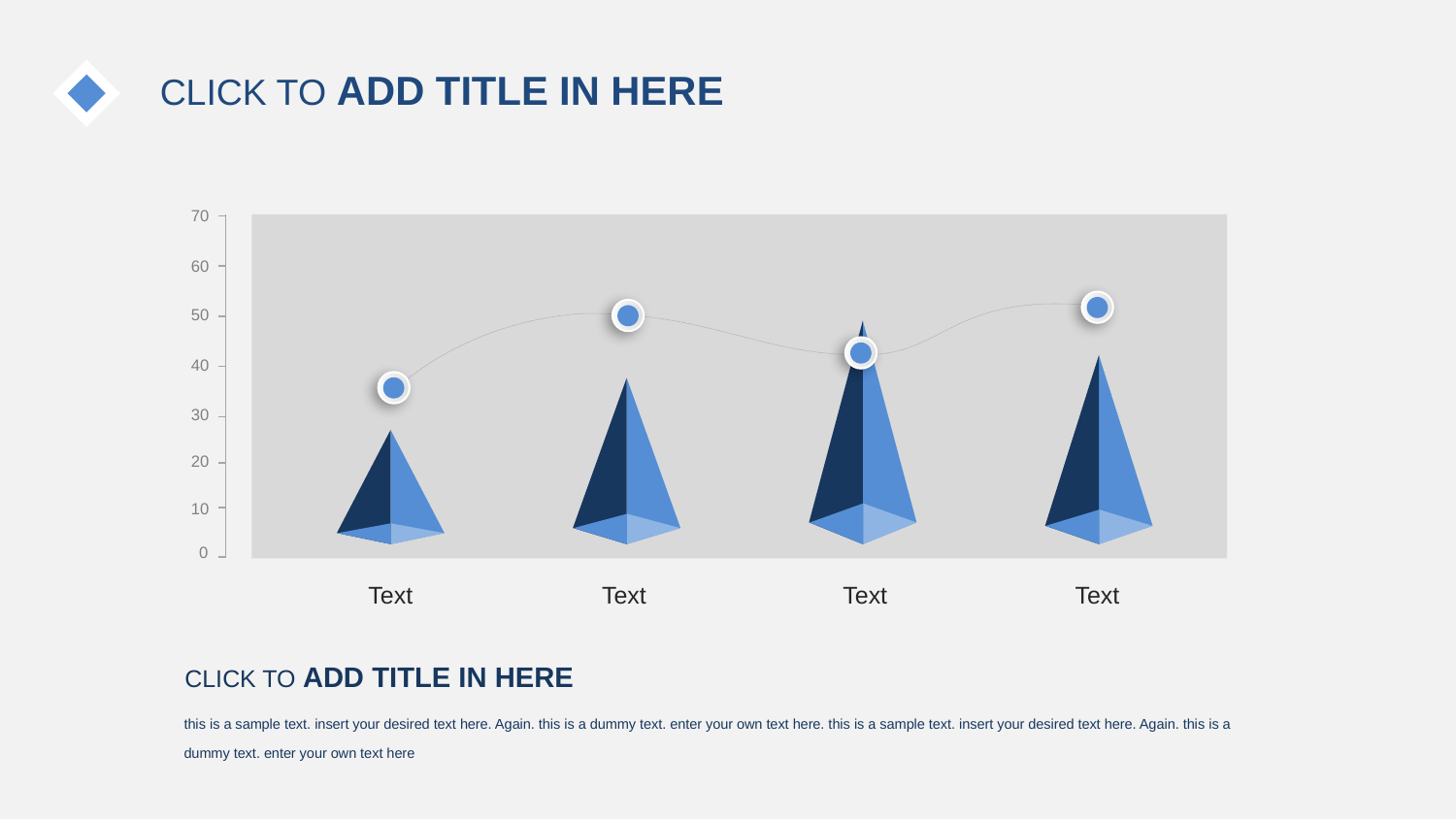

70
60
50
40
30
20
10
0

Text
Text
Text
Text
CLICK TO ADD TITLE IN HERE
this is a sample text. insert your desired text here. Again. this is a dummy text. enter your own text here. this is a sample text. insert your desired text here. Again. this is a dummy text. enter your own text here